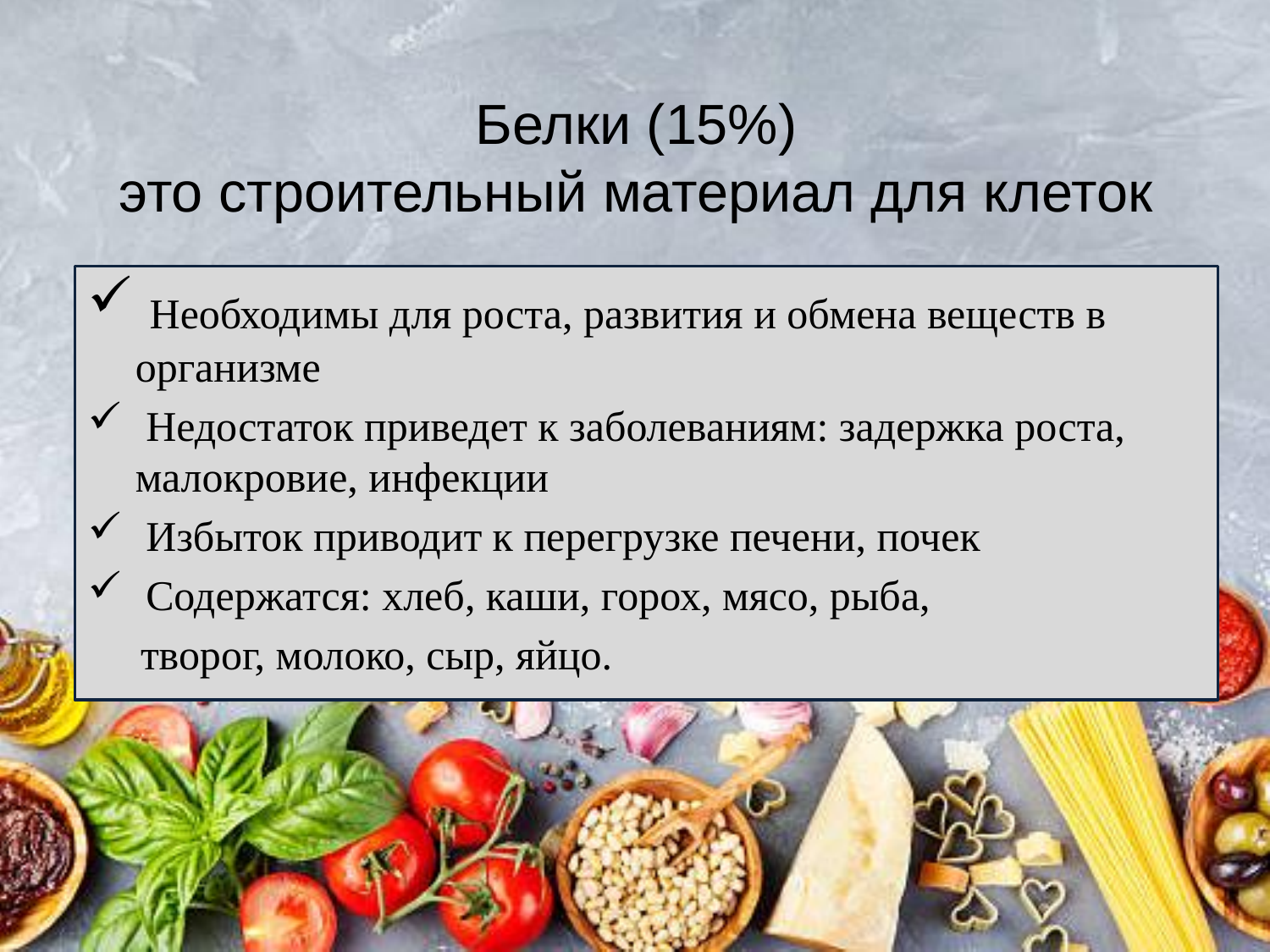

# Белки (15%) это строительный материал для клеток
 Необходимы для роста, развития и обмена веществ в организме
 Недостаток приведет к заболеваниям: задержка роста, малокровие, инфекции
 Избыток приводит к перегрузке печени, почек
 Содержатся: хлеб, каши, горох, мясо, рыба,
     творог, молоко, сыр, яйцо.